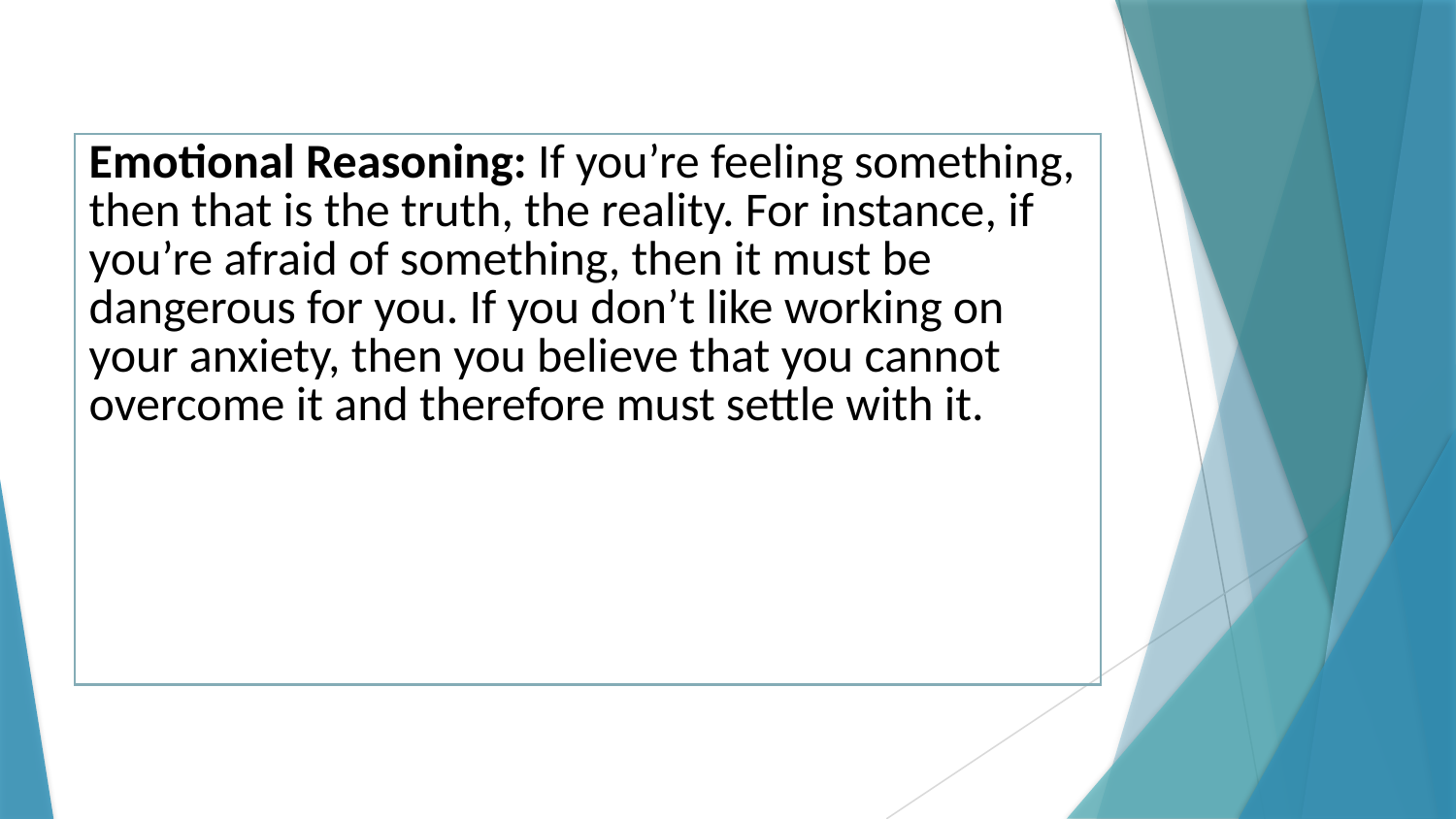

| Emotional Reasoning: If you’re feeling something, then that is the truth, the reality. For instance, if you’re afraid of something, then it must be dangerous for you. If you don’t like working on your anxiety, then you believe that you cannot overcome it and therefore must settle with it. |
| --- |